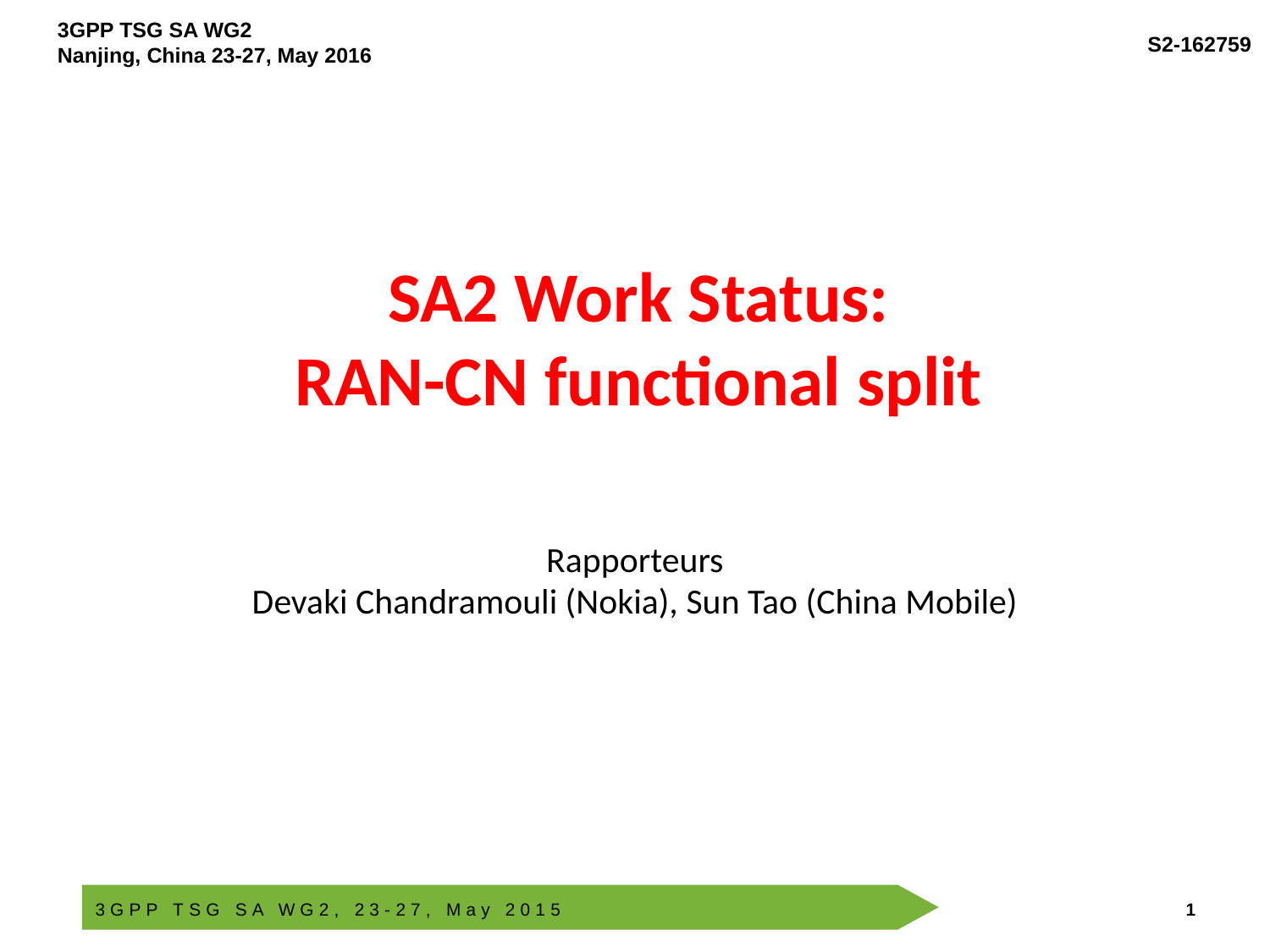

# SA2 Work Status: RAN-CN functional split
Rapporteurs
Devaki Chandramouli (Nokia), Sun Tao (China Mobile)